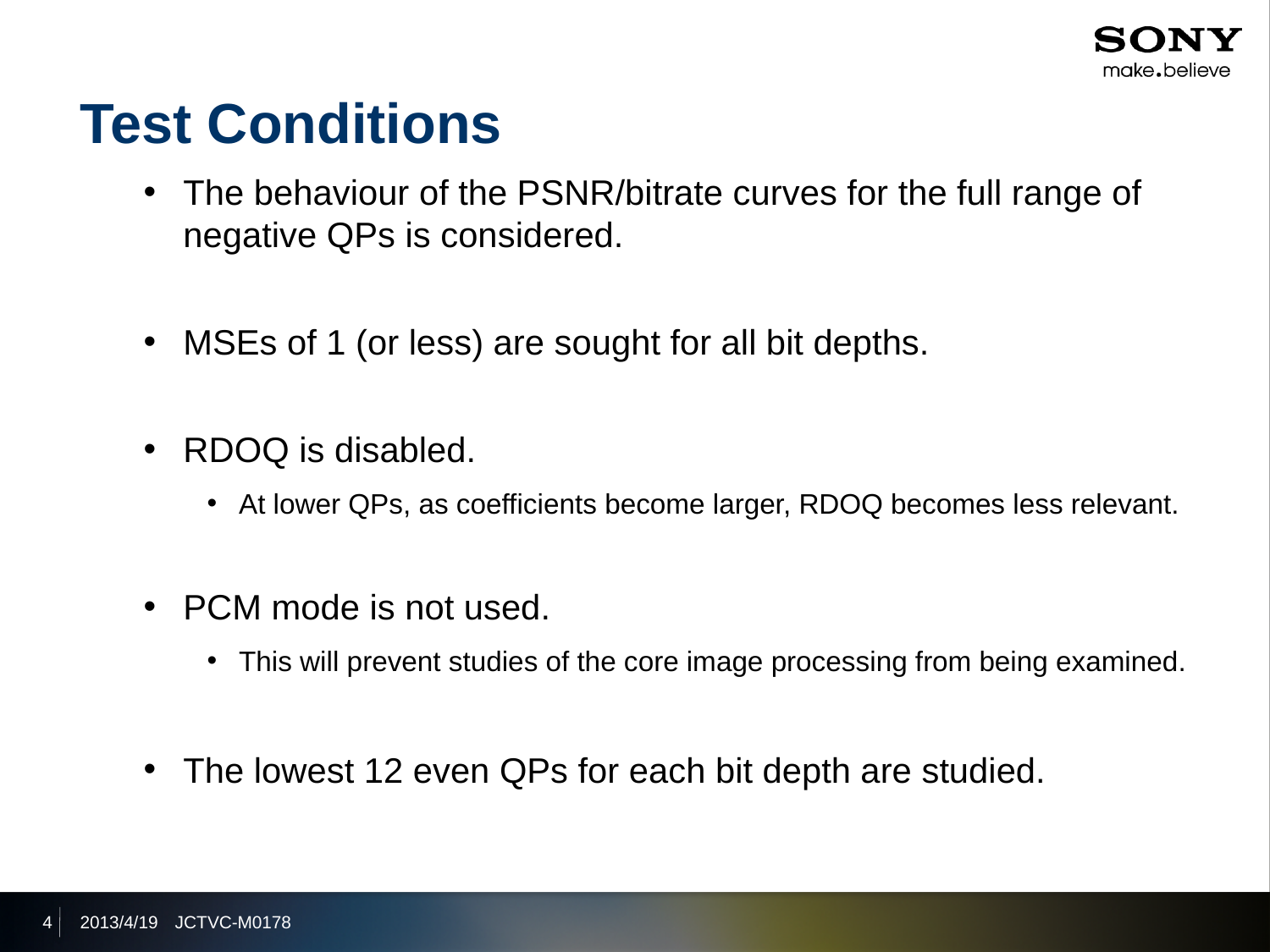

# Test Conditions
The behaviour of the PSNR/bitrate curves for the full range of negative QPs is considered.

MSEs of 1 (or less) are sought for all bit depths.

RDOQ is disabled.
At lower QPs, as coefficients become larger, RDOQ becomes less relevant.

PCM mode is not used.
This will prevent studies of the core image processing from being examined.

The lowest 12 even QPs for each bit depth are studied.

4
2013/4/19
JCTVC-M0178